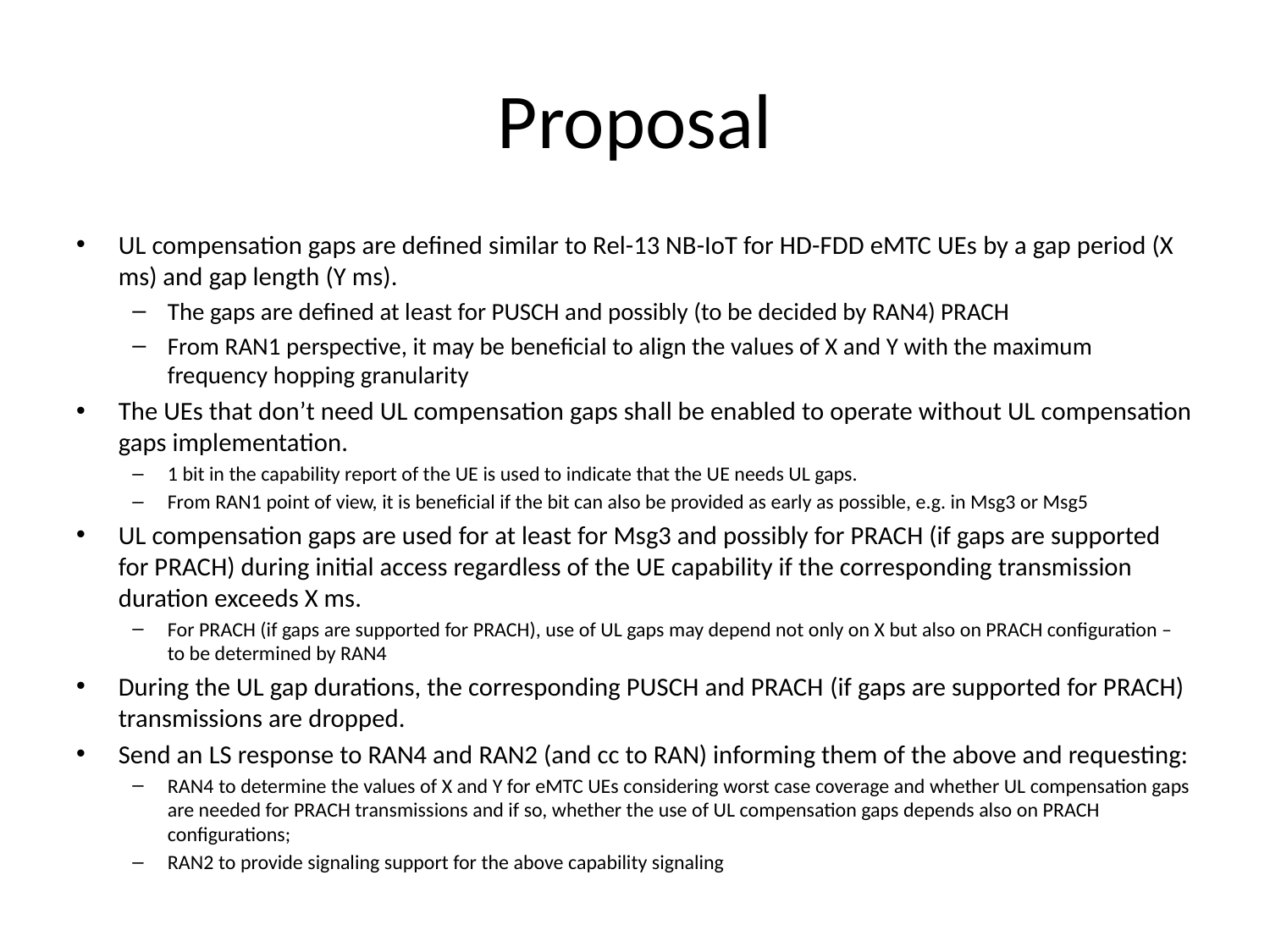

# Proposal
UL compensation gaps are defined similar to Rel-13 NB-IoT for HD-FDD eMTC UEs by a gap period (X ms) and gap length (Y ms).
The gaps are defined at least for PUSCH and possibly (to be decided by RAN4) PRACH
From RAN1 perspective, it may be beneficial to align the values of X and Y with the maximum frequency hopping granularity
The UEs that don’t need UL compensation gaps shall be enabled to operate without UL compensation gaps implementation.
1 bit in the capability report of the UE is used to indicate that the UE needs UL gaps.
From RAN1 point of view, it is beneficial if the bit can also be provided as early as possible, e.g. in Msg3 or Msg5
UL compensation gaps are used for at least for Msg3 and possibly for PRACH (if gaps are supported for PRACH) during initial access regardless of the UE capability if the corresponding transmission duration exceeds X ms.
For PRACH (if gaps are supported for PRACH), use of UL gaps may depend not only on X but also on PRACH configuration – to be determined by RAN4
During the UL gap durations, the corresponding PUSCH and PRACH (if gaps are supported for PRACH) transmissions are dropped.
Send an LS response to RAN4 and RAN2 (and cc to RAN) informing them of the above and requesting:
RAN4 to determine the values of X and Y for eMTC UEs considering worst case coverage and whether UL compensation gaps are needed for PRACH transmissions and if so, whether the use of UL compensation gaps depends also on PRACH configurations;
RAN2 to provide signaling support for the above capability signaling